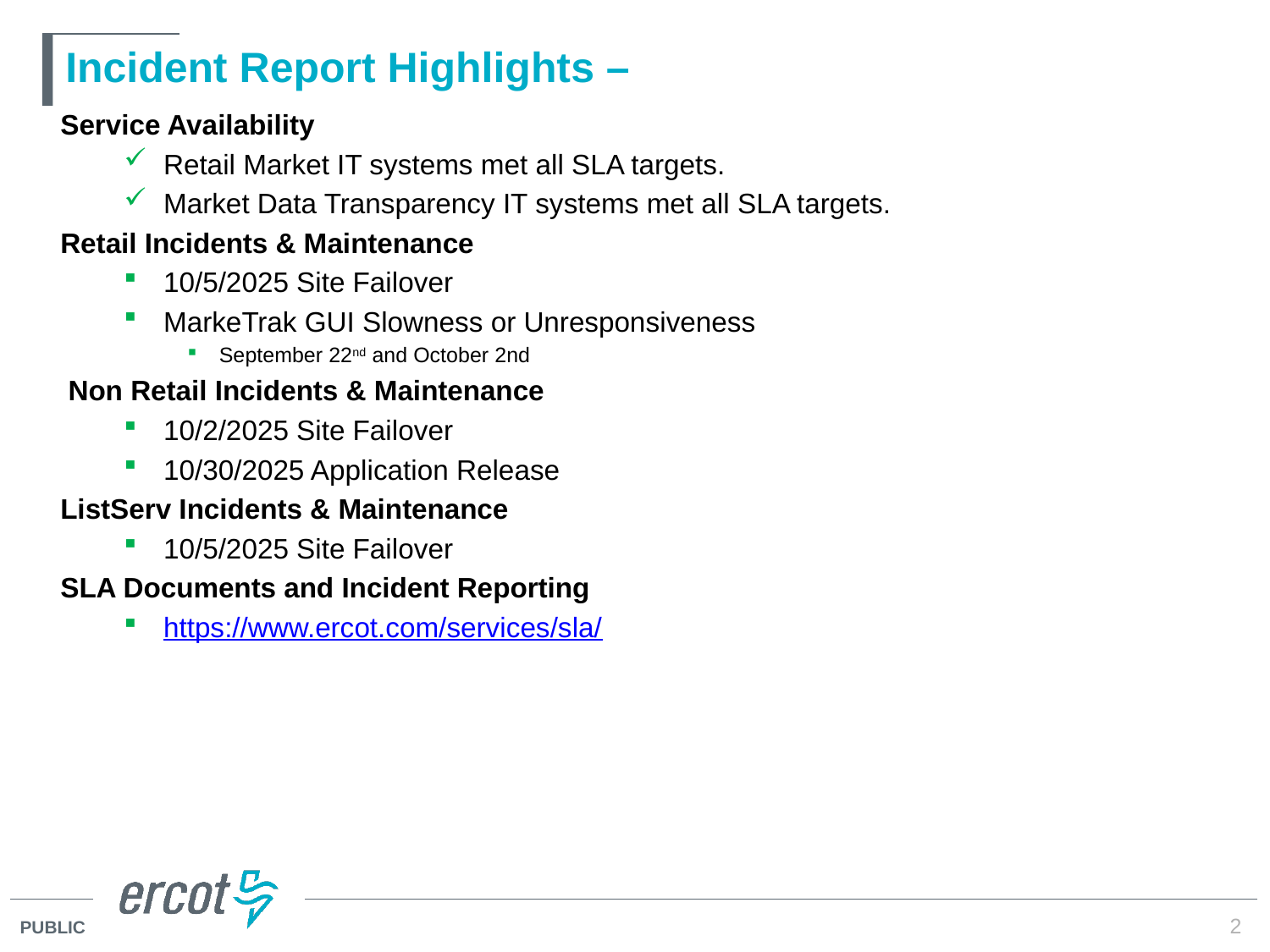

# Incident Report Highlights –
Service Availability
Retail Market IT systems met all SLA targets.
Market Data Transparency IT systems met all SLA targets.
Retail Incidents & Maintenance
10/5/2025 Site Failover
MarkeTrak GUI Slowness or Unresponsiveness
September 22nd and October 2nd
Non Retail Incidents & Maintenance
10/2/2025 Site Failover
10/30/2025 Application Release
ListServ Incidents & Maintenance
10/5/2025 Site Failover
SLA Documents and Incident Reporting
https://www.ercot.com/services/sla/

2